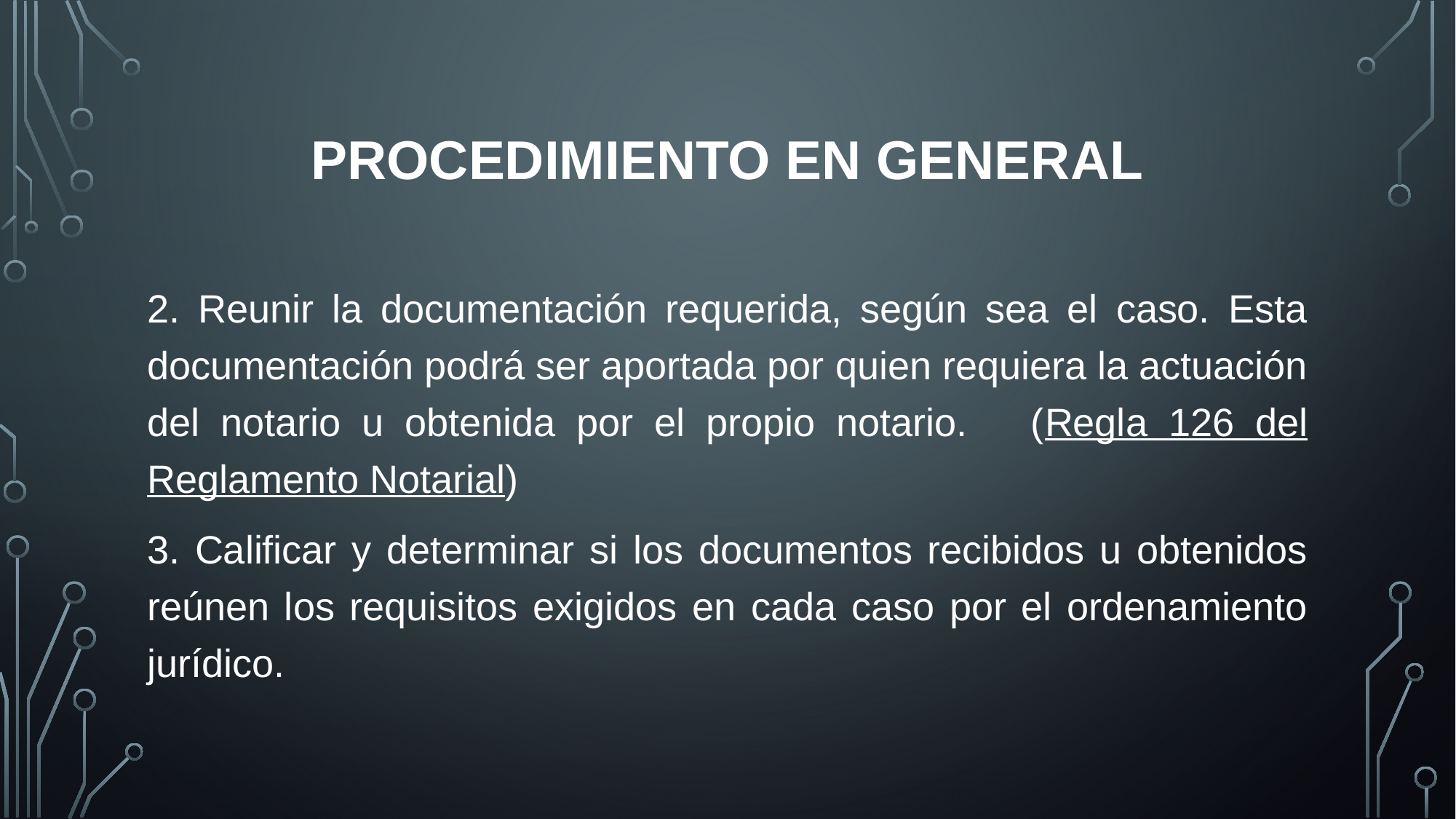

# PROCEDIMIENTO EN GENERAL
2. Reunir la documentación requerida, según sea el caso. Esta documentación podrá ser aportada por quien requiera la actuación del notario u obtenida por el propio notario.   (Regla 126 del Reglamento Notarial)
3. Calificar y determinar si los documentos recibidos u obtenidos reúnen los requisitos exigidos en cada caso por el ordenamiento jurídico.